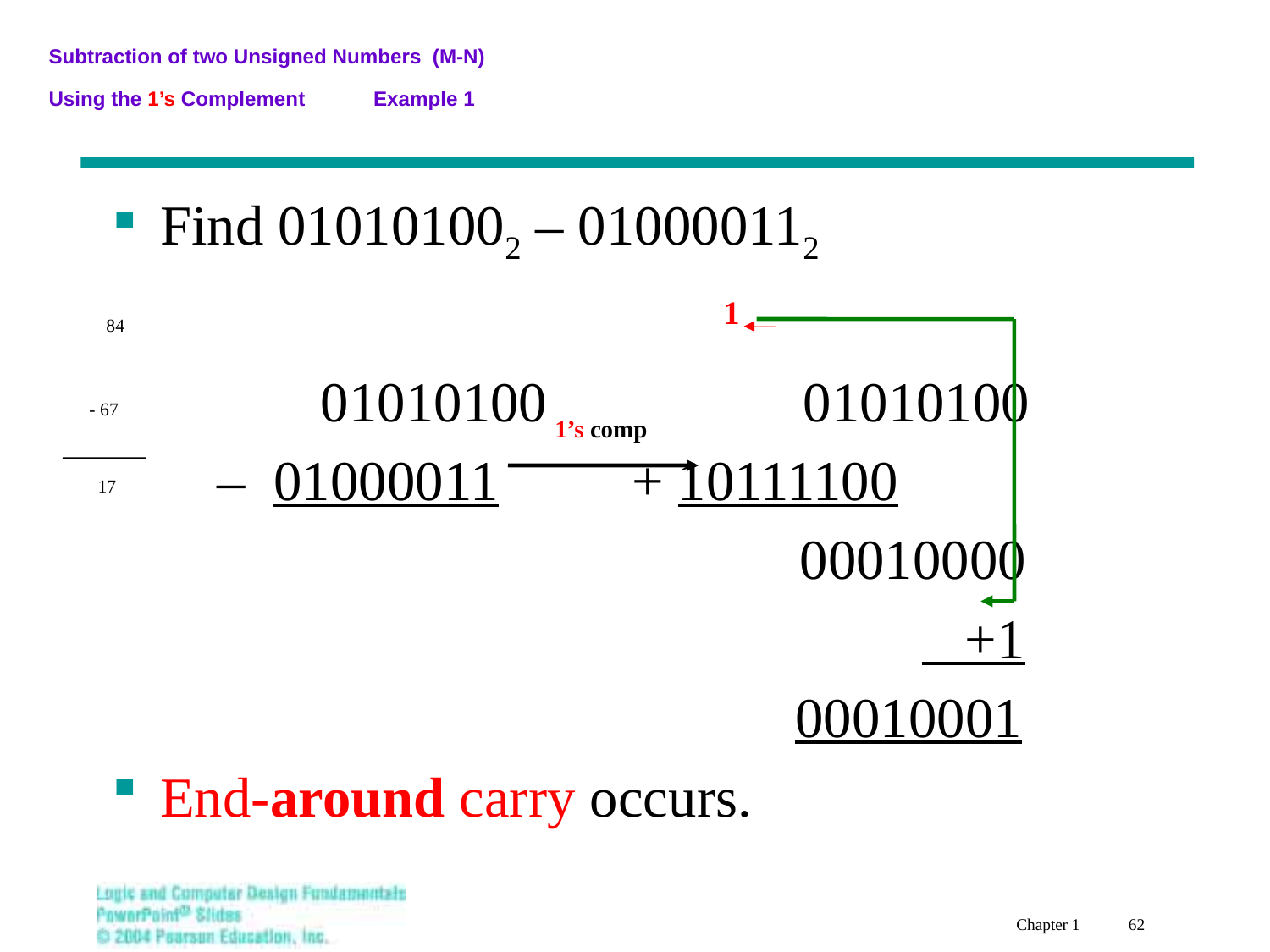

Subtraction of two Unsigned Numbers  (M-N)
Using the 1’s Complement            Example 1
Find 010101002 – 010000112

		   01010100		 01010100
	    –  01000011	       + 10111100
						 00010000
							   +1
						00010001
End-around carry occurs.

1
84

- 67
1’s comp

  17

Chapter 1            62